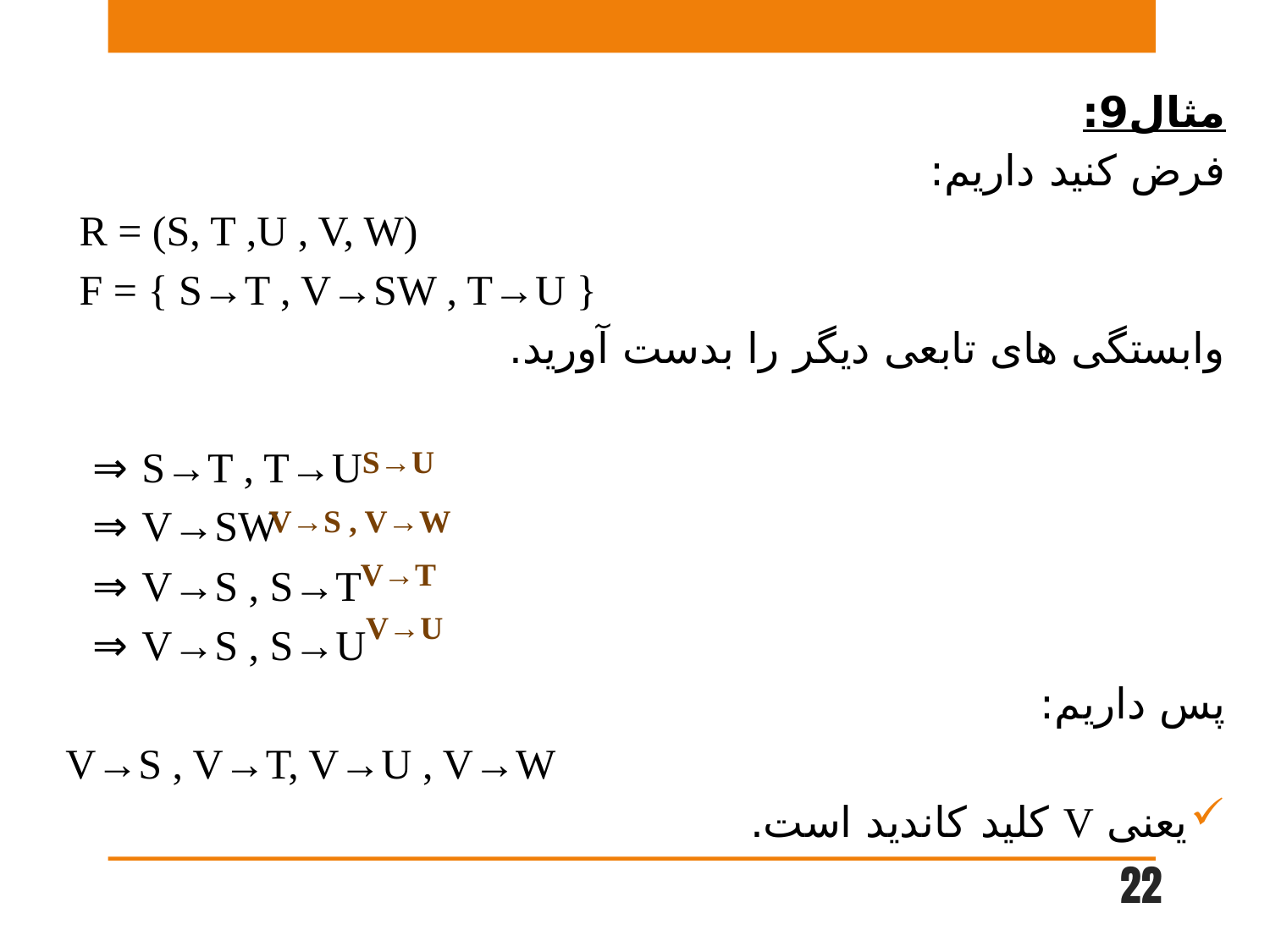

مثال9:
فرض کنید داریم:
 R = (S, T ,U , V, W)
F = { S→T , V→SW , T→U }
وابستگی های تابعی دیگر را بدست آورید.

S→T , T→U ⇒
V→SW ⇒
V→S , S→T ⇒
V→S , S→U ⇒
پس داریم:
V→S , V→T, V→U , V→W
یعنی V کلید کاندید است.
S→U
V→S , V→W
V→T
V→U
22